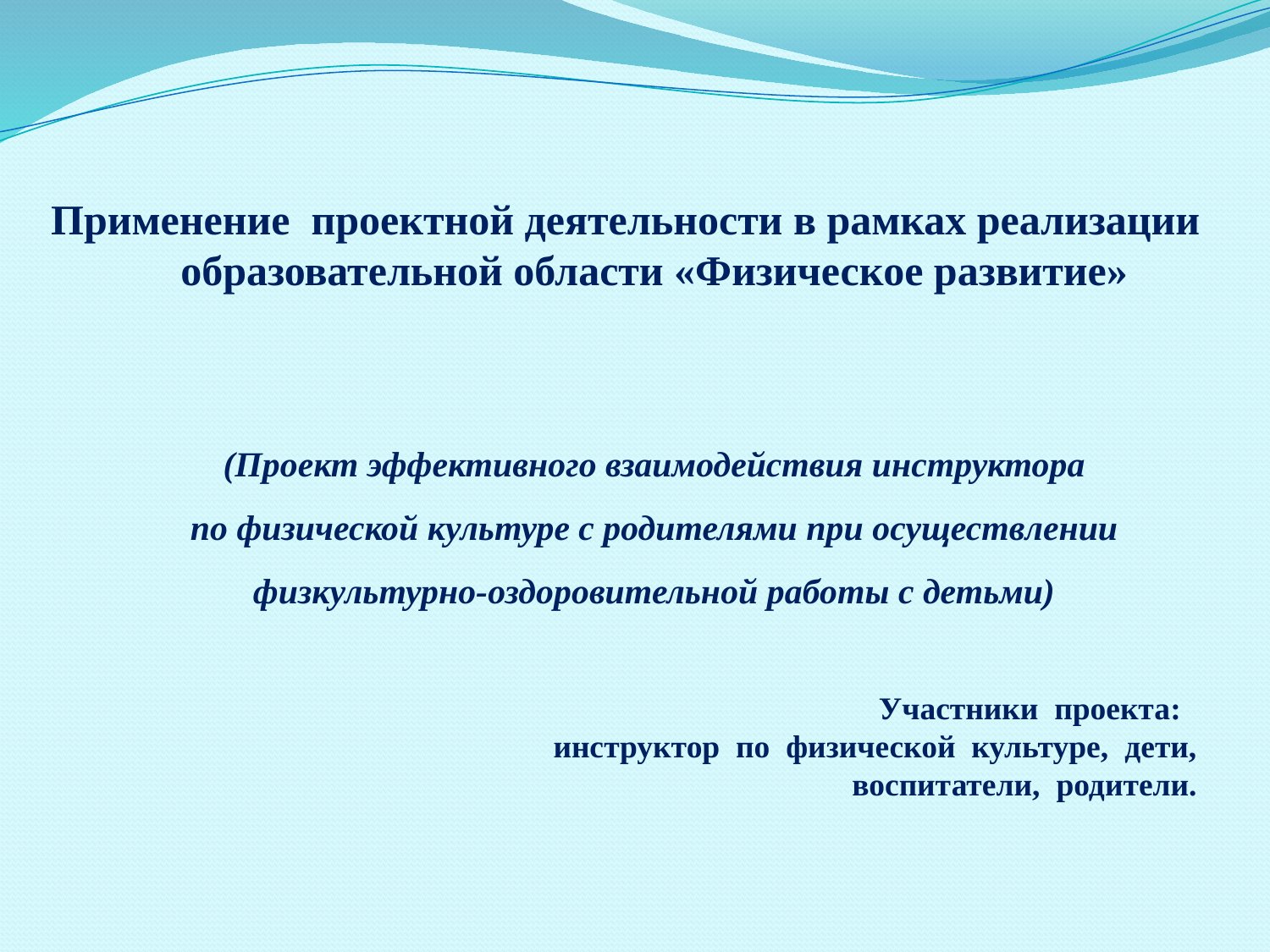

Применение  проектной деятельности в рамках реализации
образовательной области «Физическое развитие»

(Проект эффективного взаимодействия инструктора
по физической культуре с родителями при осуществлении
физкультурно-оздоровительной работы с детьми)

Участники  проекта:
инструктор  по  физической  культуре,  дети,  воспитатели,  родители.